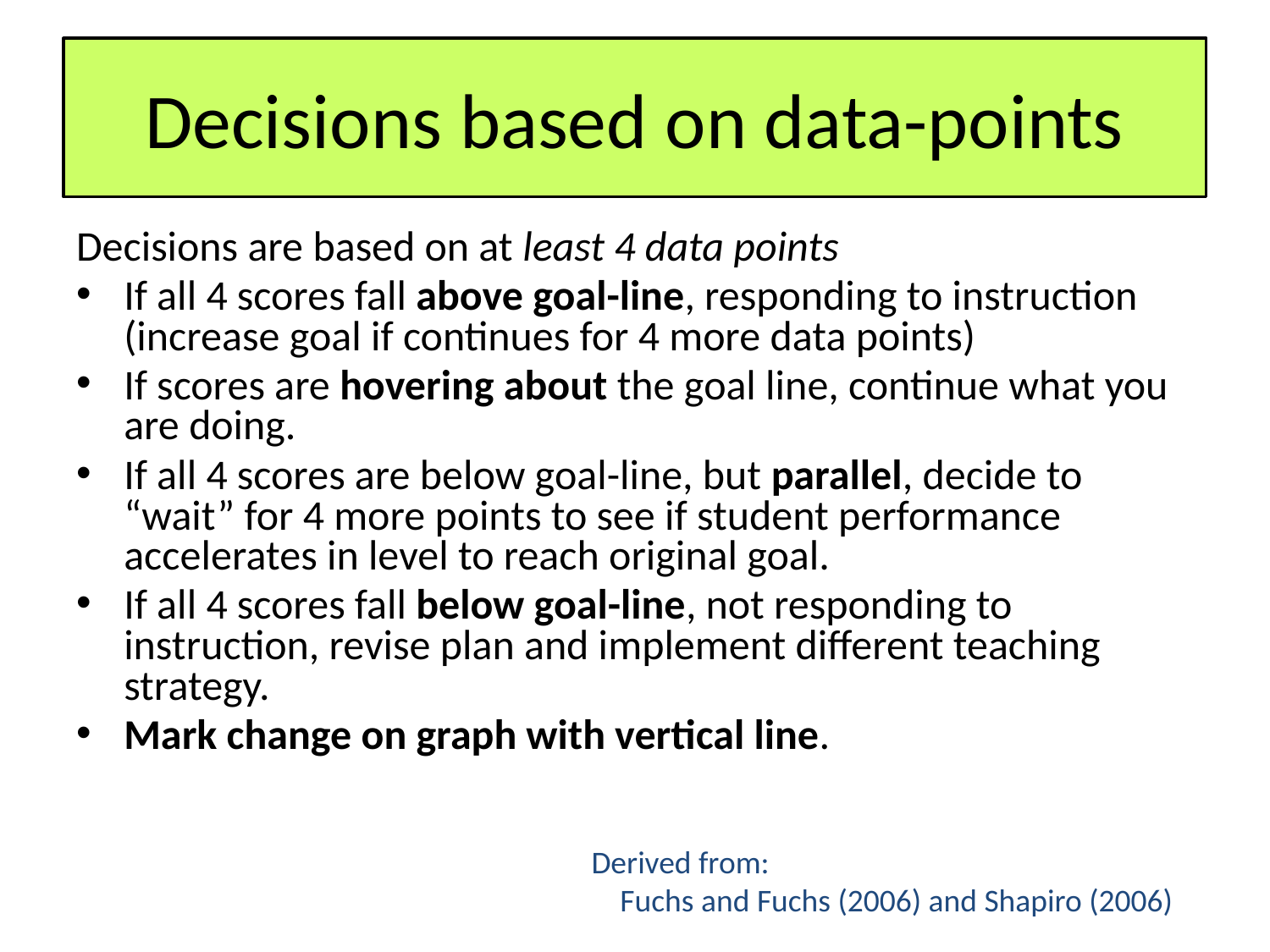

#
Decisions based on data-points
Decisions are based on at least 4 data points
If all 4 scores fall above goal-line, responding to instruction (increase goal if continues for 4 more data points)
If scores are hovering about the goal line, continue what you are doing.
If all 4 scores are below goal-line, but parallel, decide to “wait” for 4 more points to see if student performance accelerates in level to reach original goal.
If all 4 scores fall below goal-line, not responding to instruction, revise plan and implement different teaching strategy.
Mark change on graph with vertical line.

Derived from:
    Fuchs and Fuchs (2006) and Shapiro (2006)